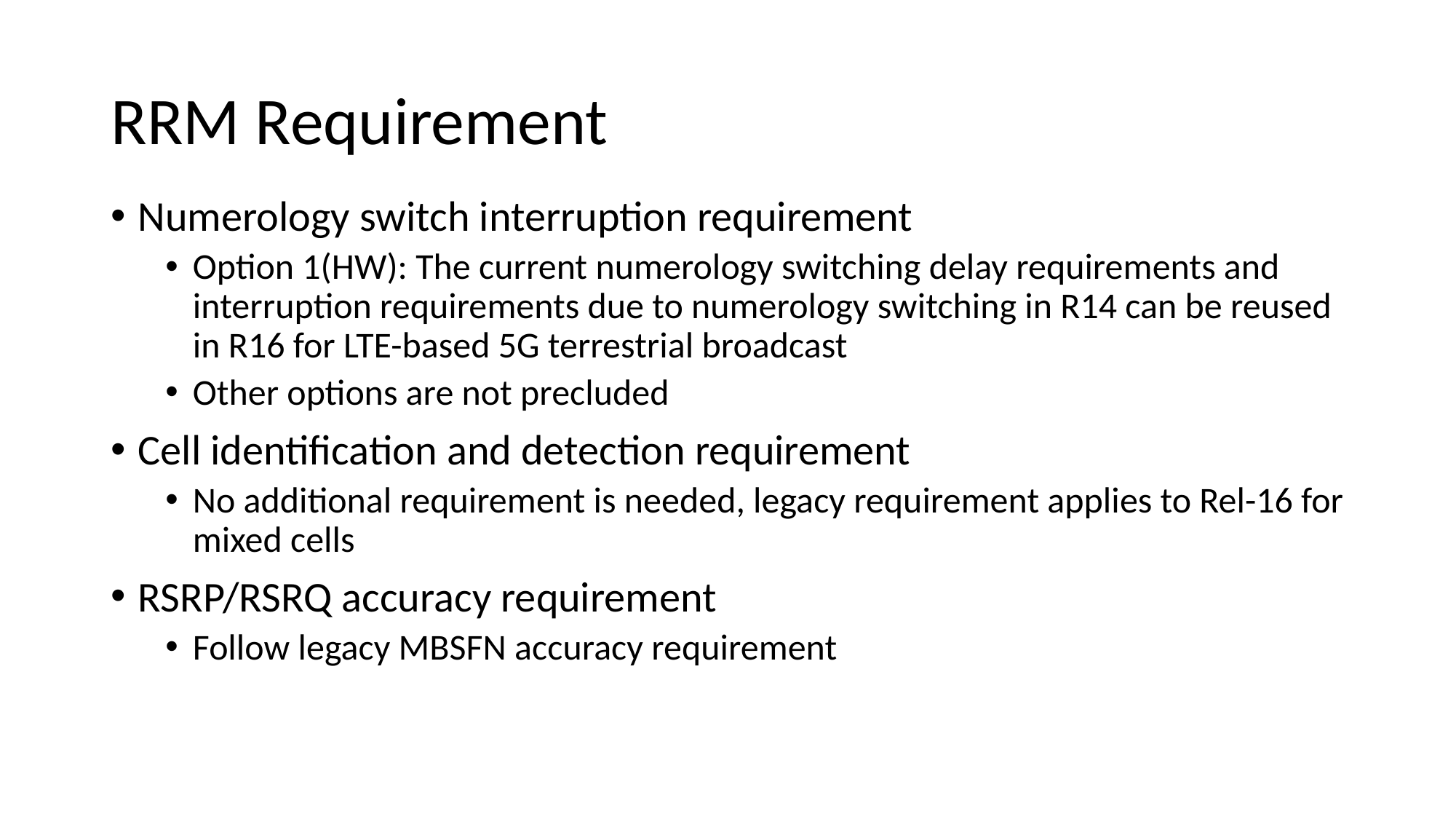

# RRM Requirement
Numerology switch interruption requirement
Option 1(HW): The current numerology switching delay requirements and interruption requirements due to numerology switching in R14 can be reused in R16 for LTE-based 5G terrestrial broadcast
Other options are not precluded
Cell identification and detection requirement
No additional requirement is needed, legacy requirement applies to Rel-16 for mixed cells
RSRP/RSRQ accuracy requirement
Follow legacy MBSFN accuracy requirement